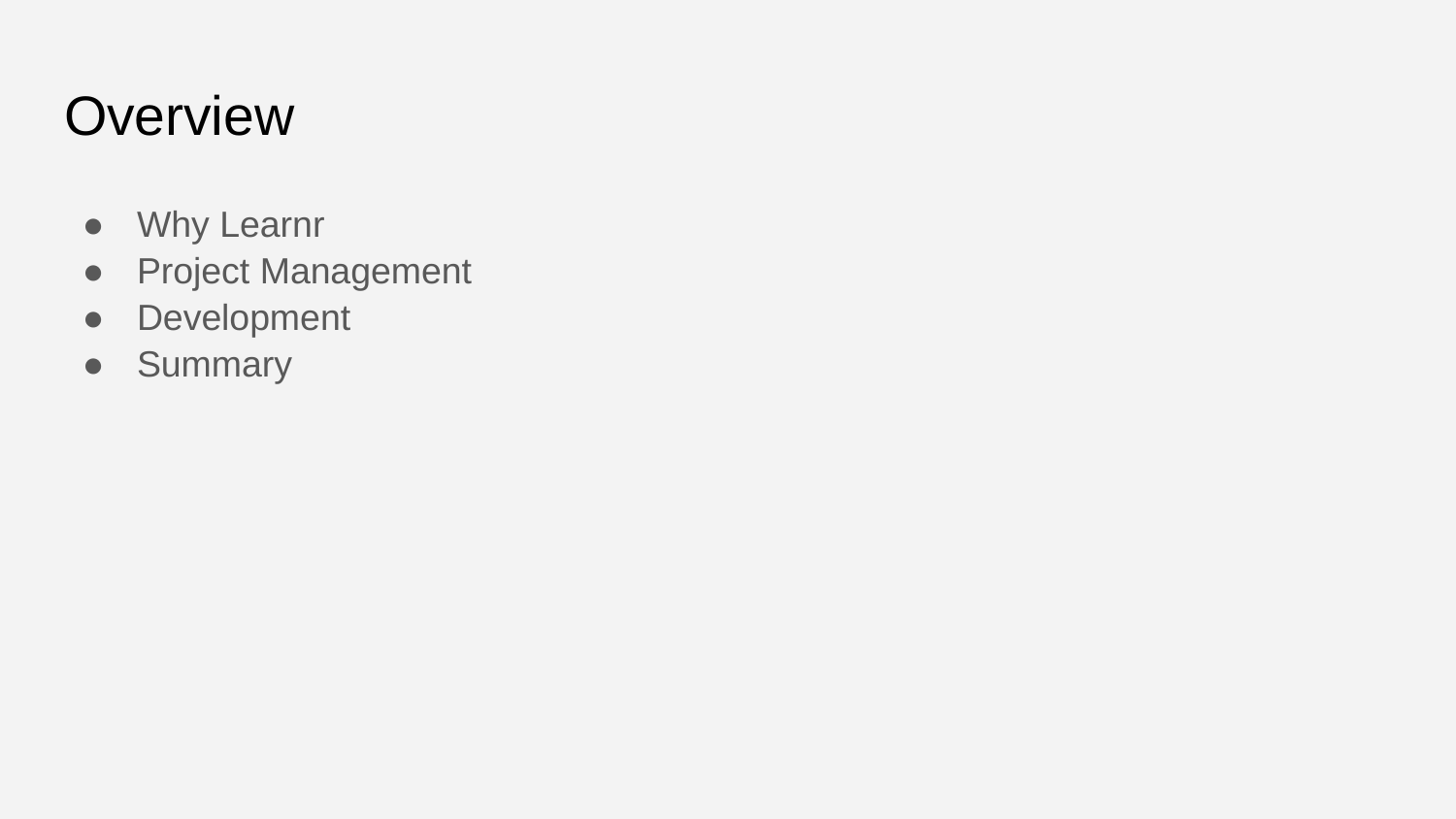

# Overview
Why Learnr
Project Management
Development
Summary